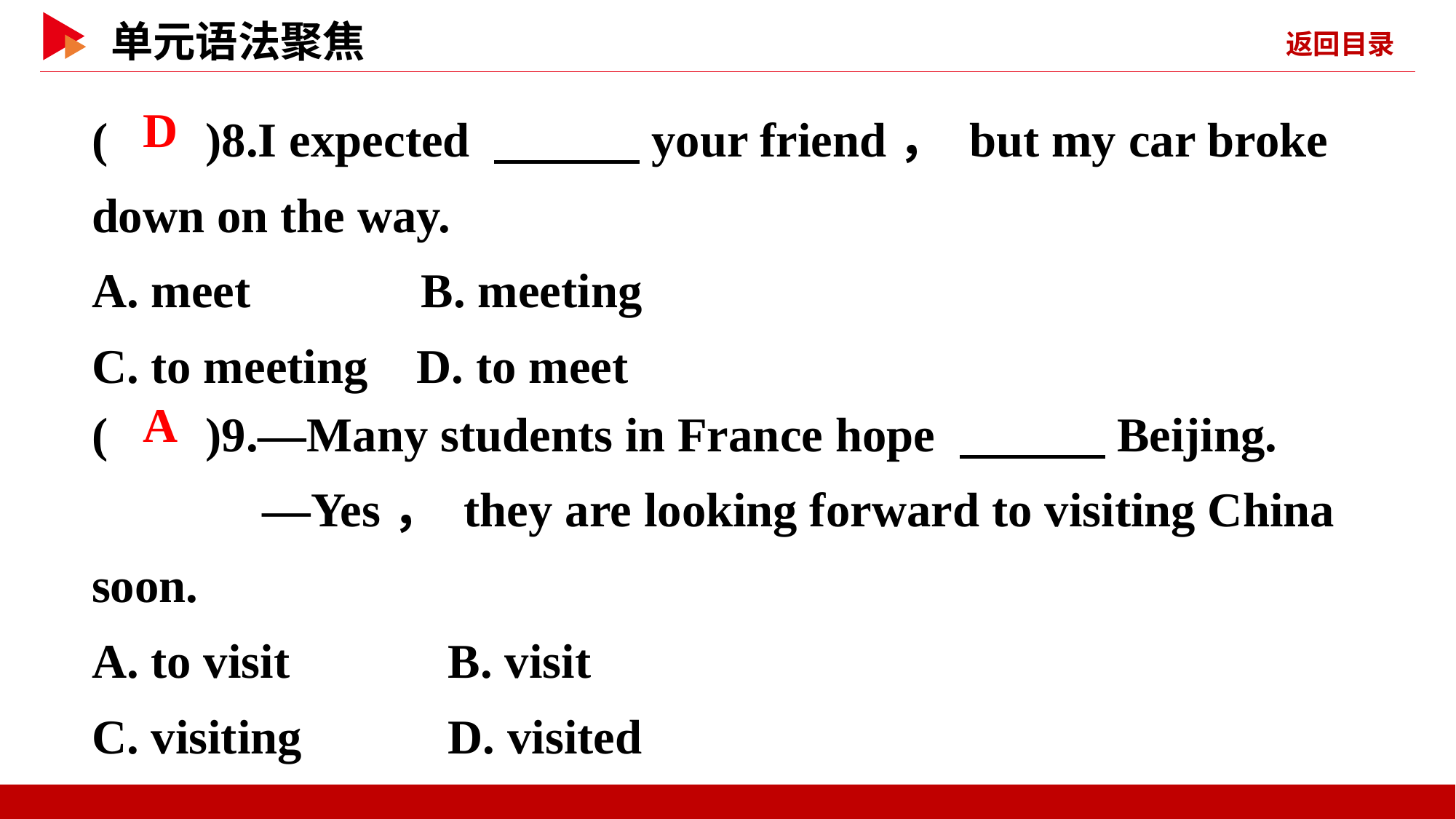

(        )8.I expected 　　　your friend， but my car broke down on the way.
A. meet              B. meeting
C. to meeting    D. to meet
   D
(        )9.—Many students in France hope 　　　Beijing.
              —Yes， they are looking forward to visiting China soon.
A. to visit             B. visit
C. visiting            D. visited
   A